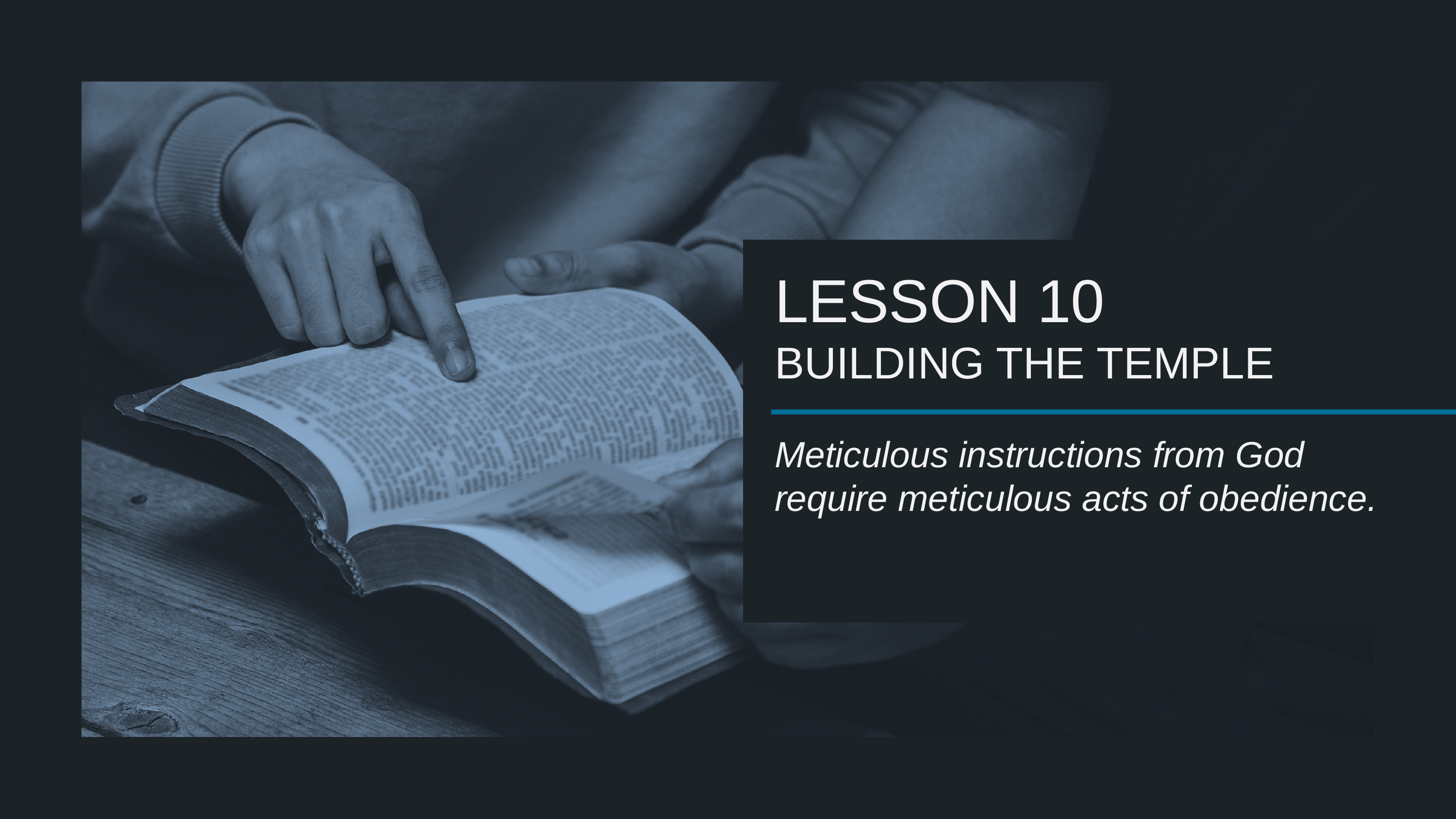

LESSON 10
BUILDING THE TEMPLE
Meticulous instructions from God require meticulous acts of obedience.